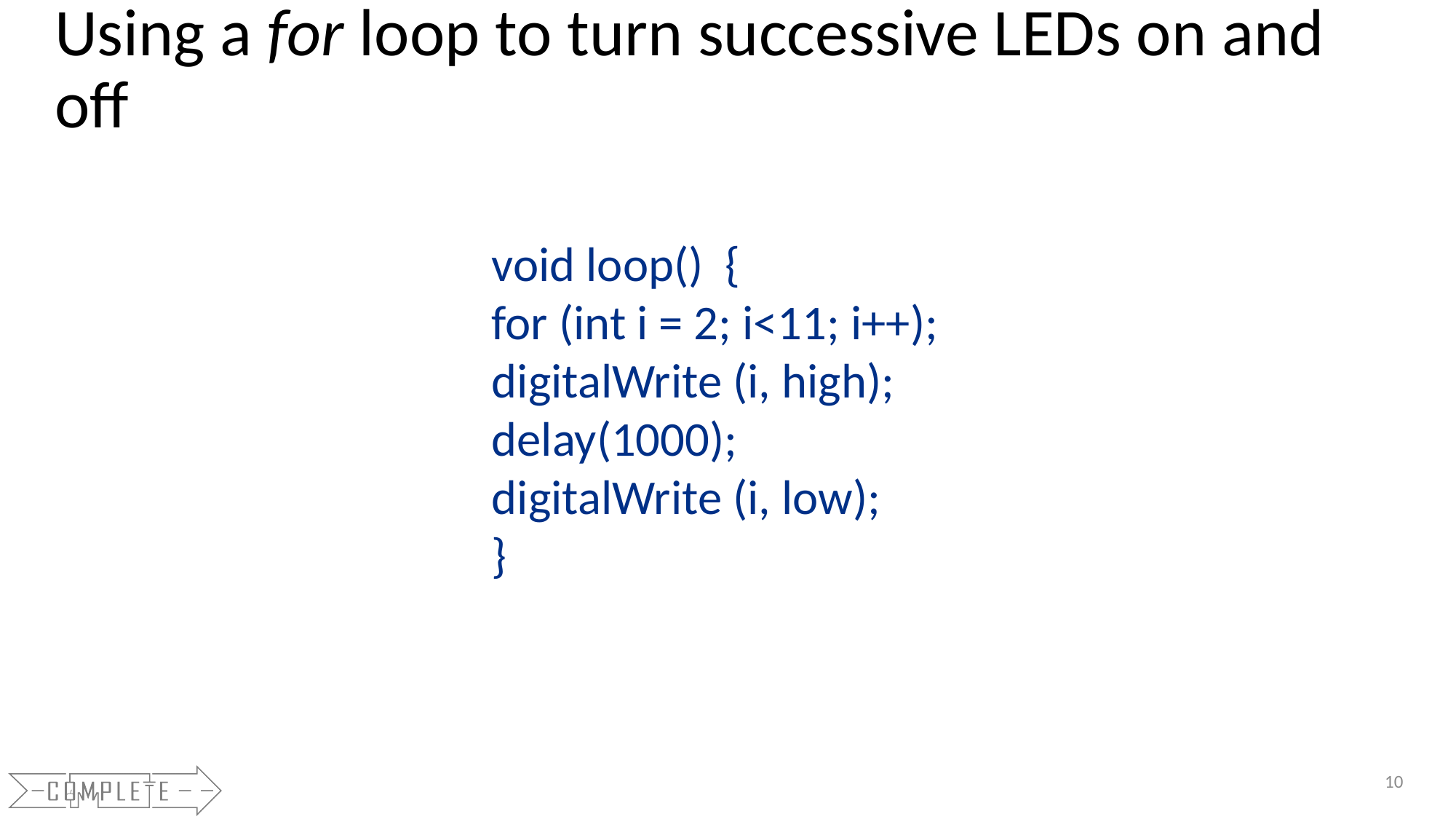

# Using a for loop to turn successive LEDs on and off
void loop()  {
for (int i = 2; i<11; i++);
digitalWrite (i, high);
delay(1000);
digitalWrite (i, low);
}
10